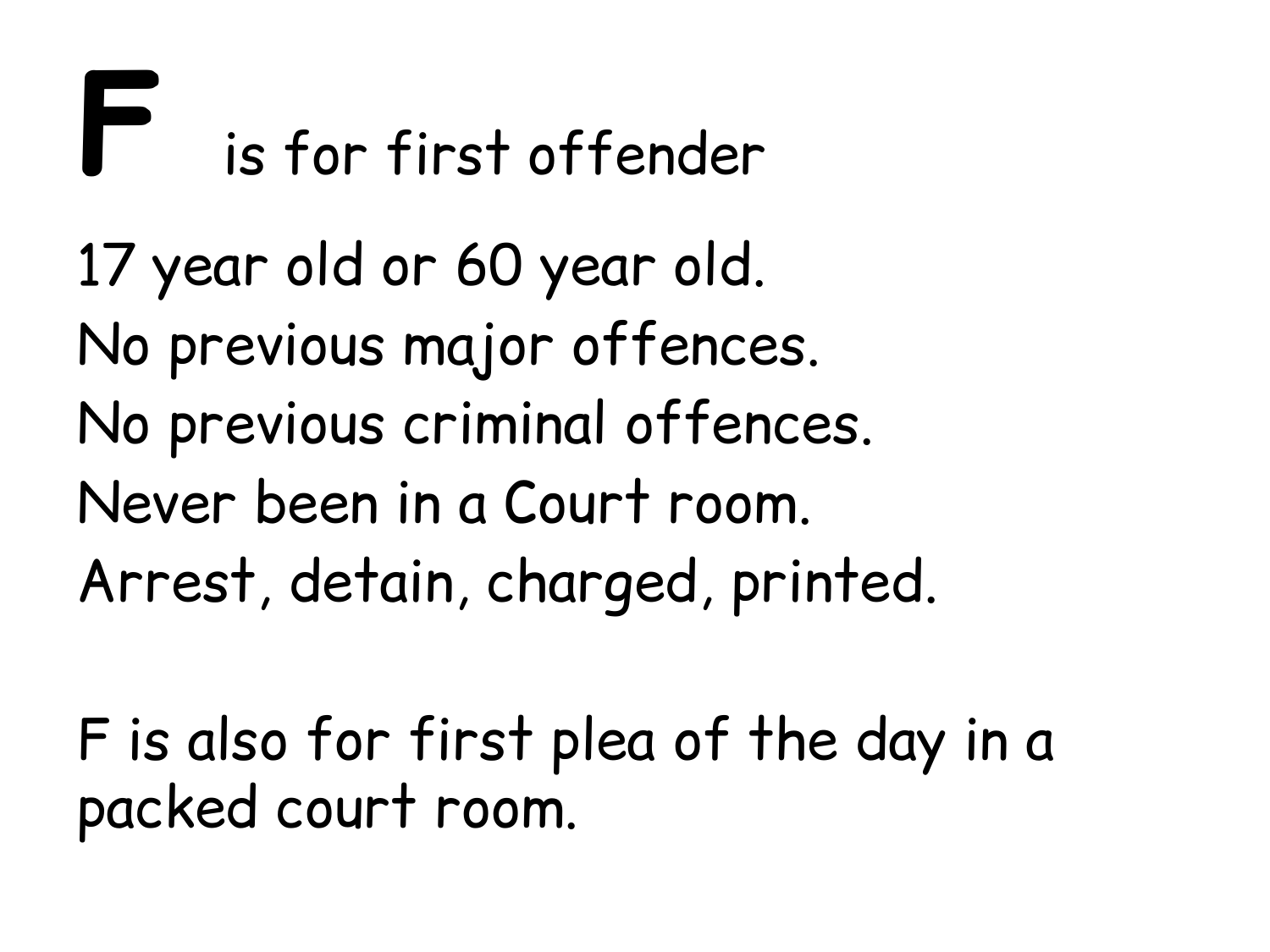

# F is for first offender
17 year old or 60 year old.
No previous major offences.
No previous criminal offences.
Never been in a Court room.
Arrest, detain, charged, printed.

F is also for first plea of the day in a packed court room.